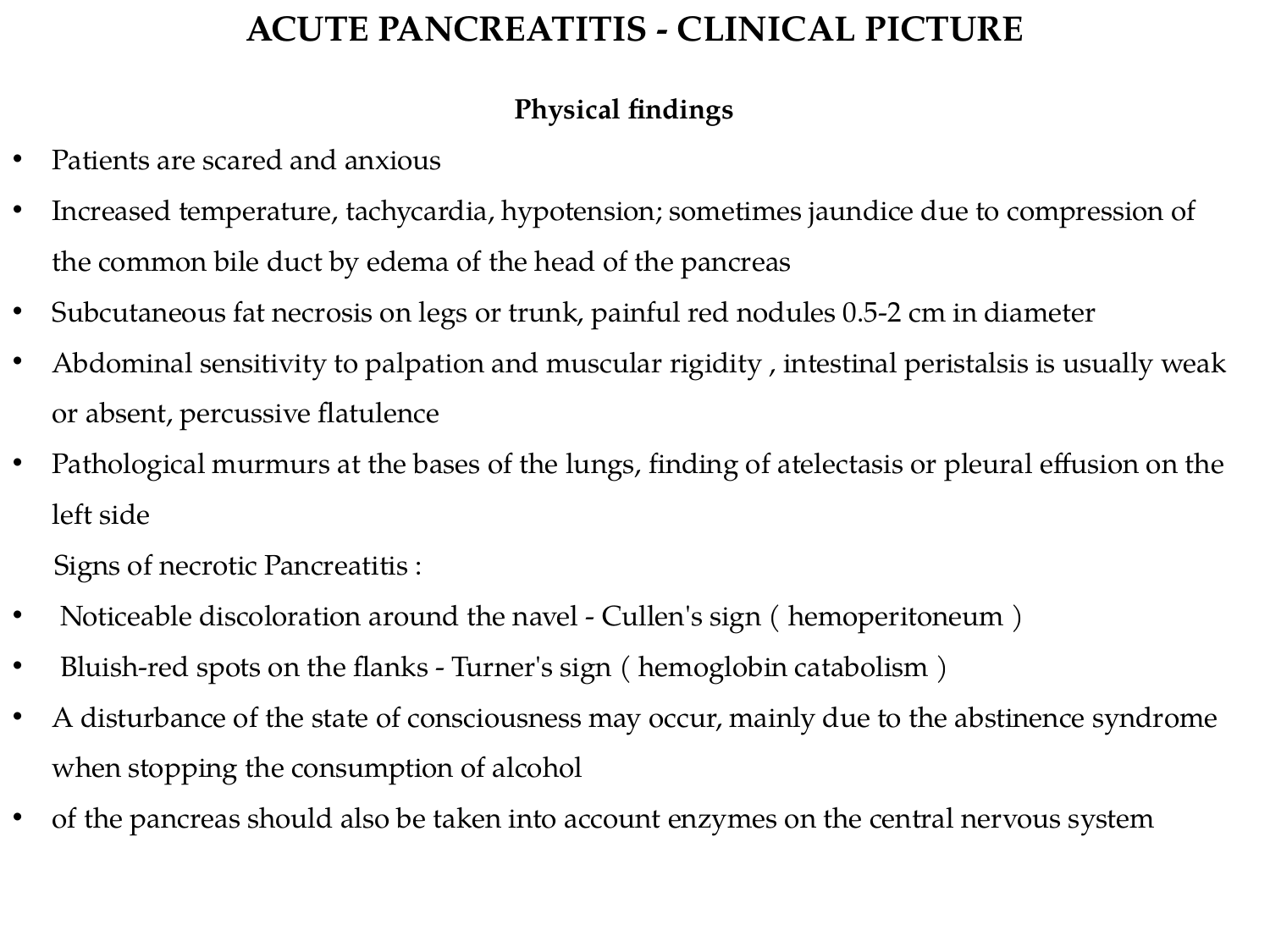

ACUTE PANCREATITIS - CLINICAL PICTURE
Physical findings
Patients are scared and anxious
Increased temperature, tachycardia, hypotension; sometimes jaundice due to compression of the common bile duct by edema of the head of the pancreas
Subcutaneous fat necrosis on legs or trunk, painful red nodules 0.5-2 cm in diameter
Abdominal sensitivity to palpation and muscular rigidity , intestinal peristalsis is usually weak or absent, percussive flatulence
Pathological murmurs at the bases of the lungs, finding of atelectasis or pleural effusion on the left side
      Signs of necrotic Pancreatitis :
Noticeable discoloration around the navel - Cullen's sign ( hemoperitoneum )
Bluish-red spots on the flanks - Turner's sign ( hemoglobin catabolism )
A disturbance of the state of consciousness may occur, mainly due to the abstinence syndrome when stopping the consumption of alcohol
of the pancreas should also be taken into account enzymes on the central nervous system